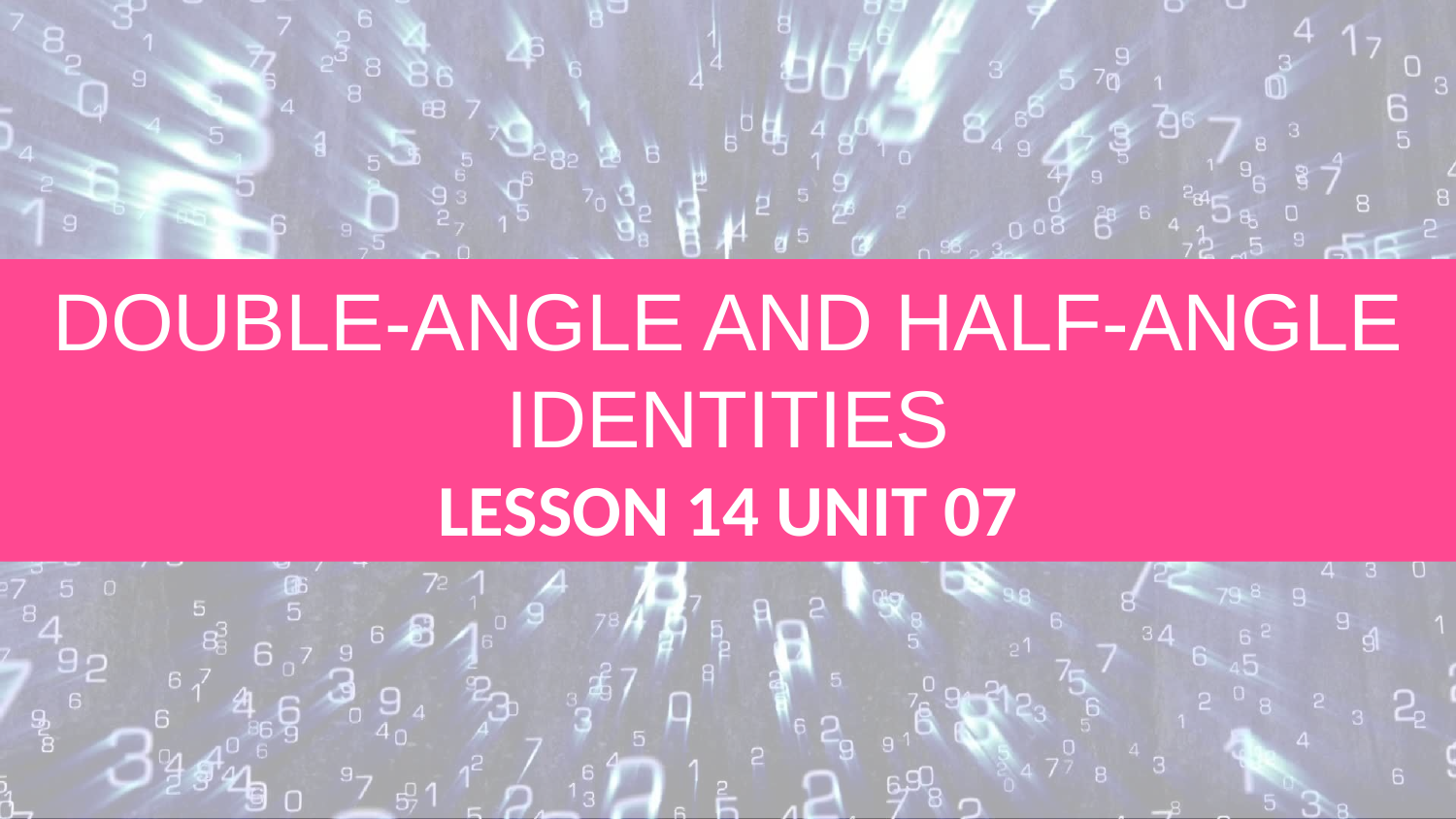

DOUBLE-ANGLE AND HALF-ANGLE IDENTITIES
LESSON 14 UNIT 07